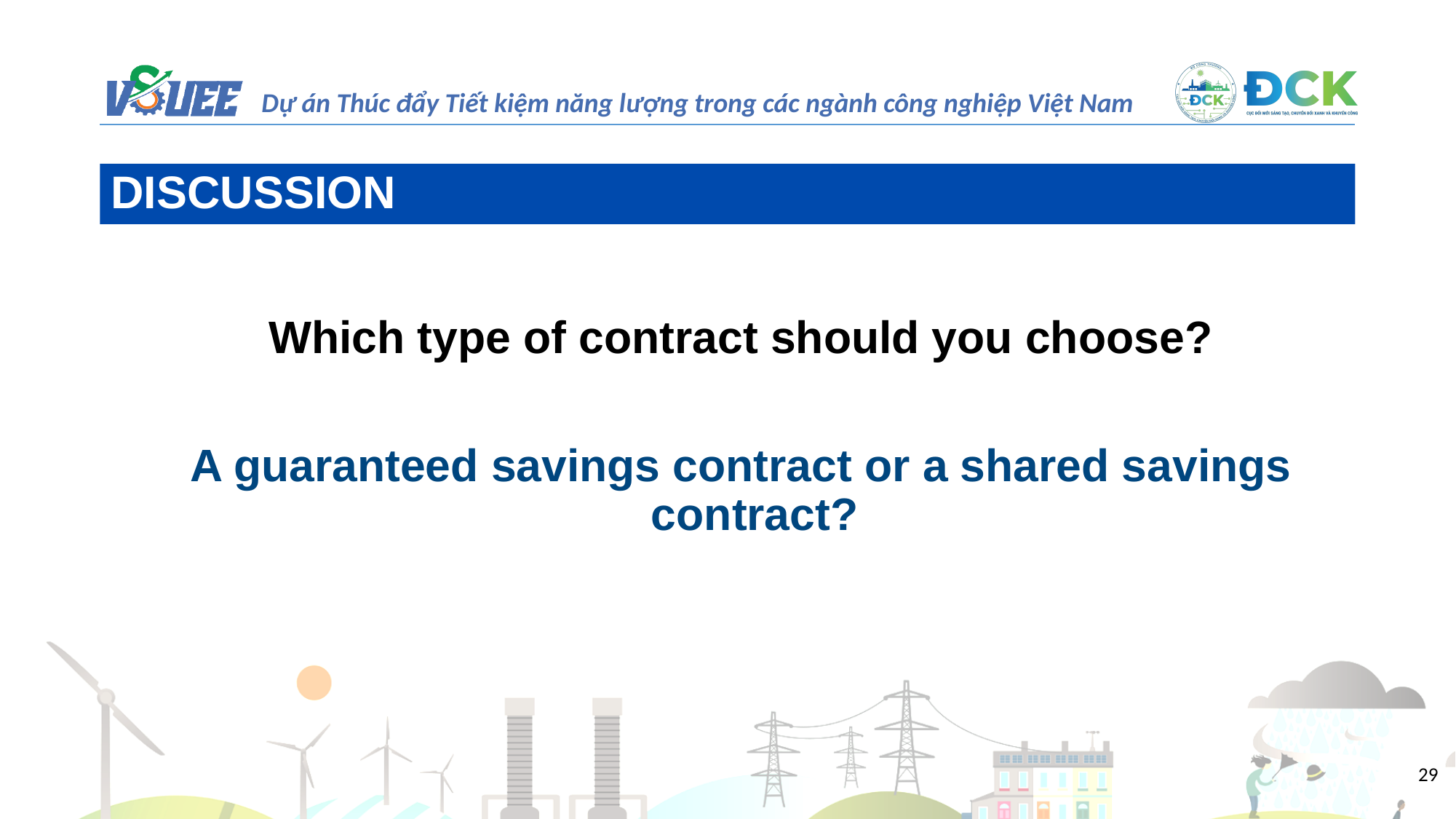

DISCUSSION
Which type of contract should you choose?

A guaranteed savings contract or a shared savings contract?
29